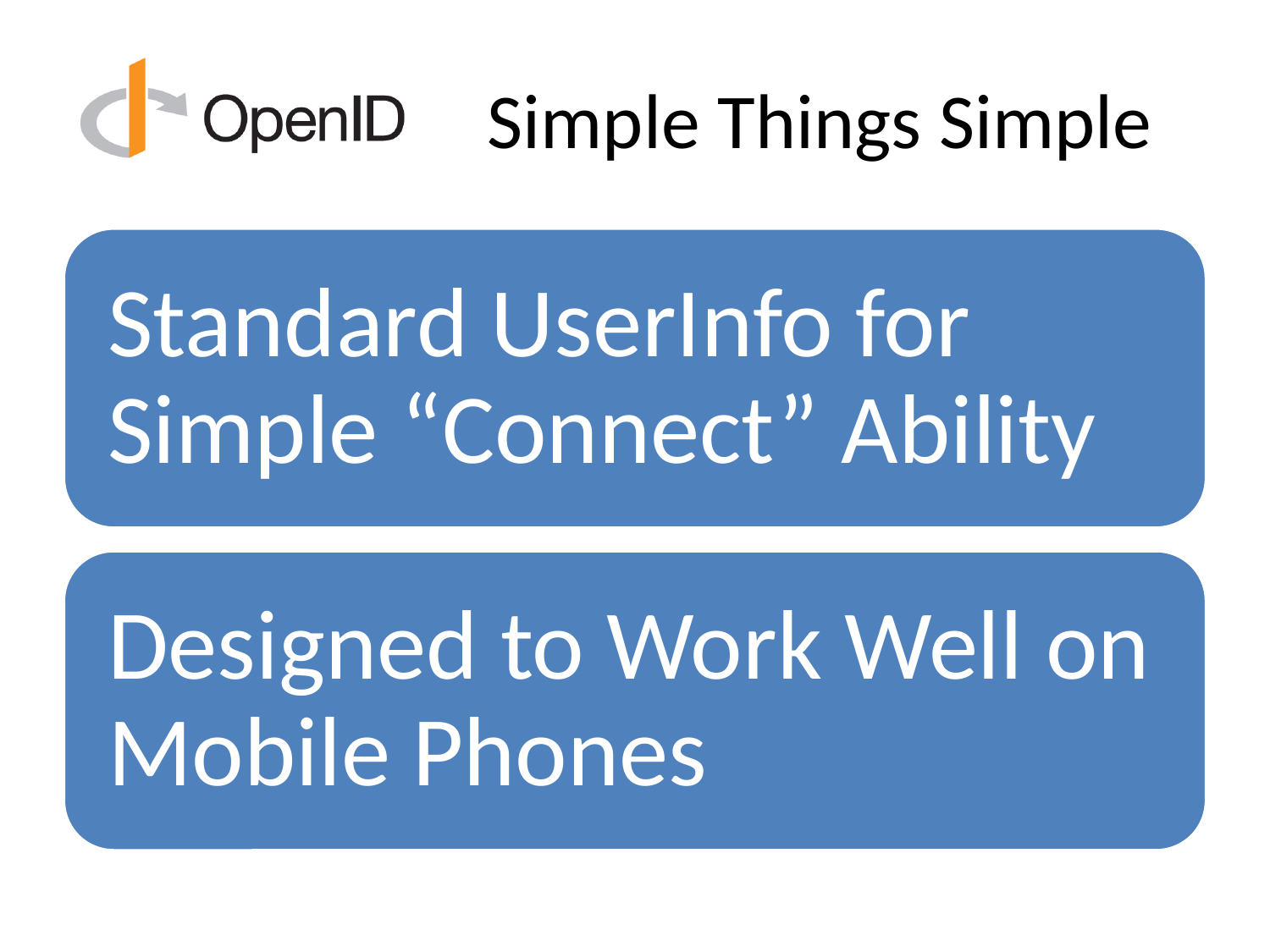

# Simple Things Simple

Standard UserInfo for Simple “Connect” Ability

Designed to Work Well on Mobile Phones